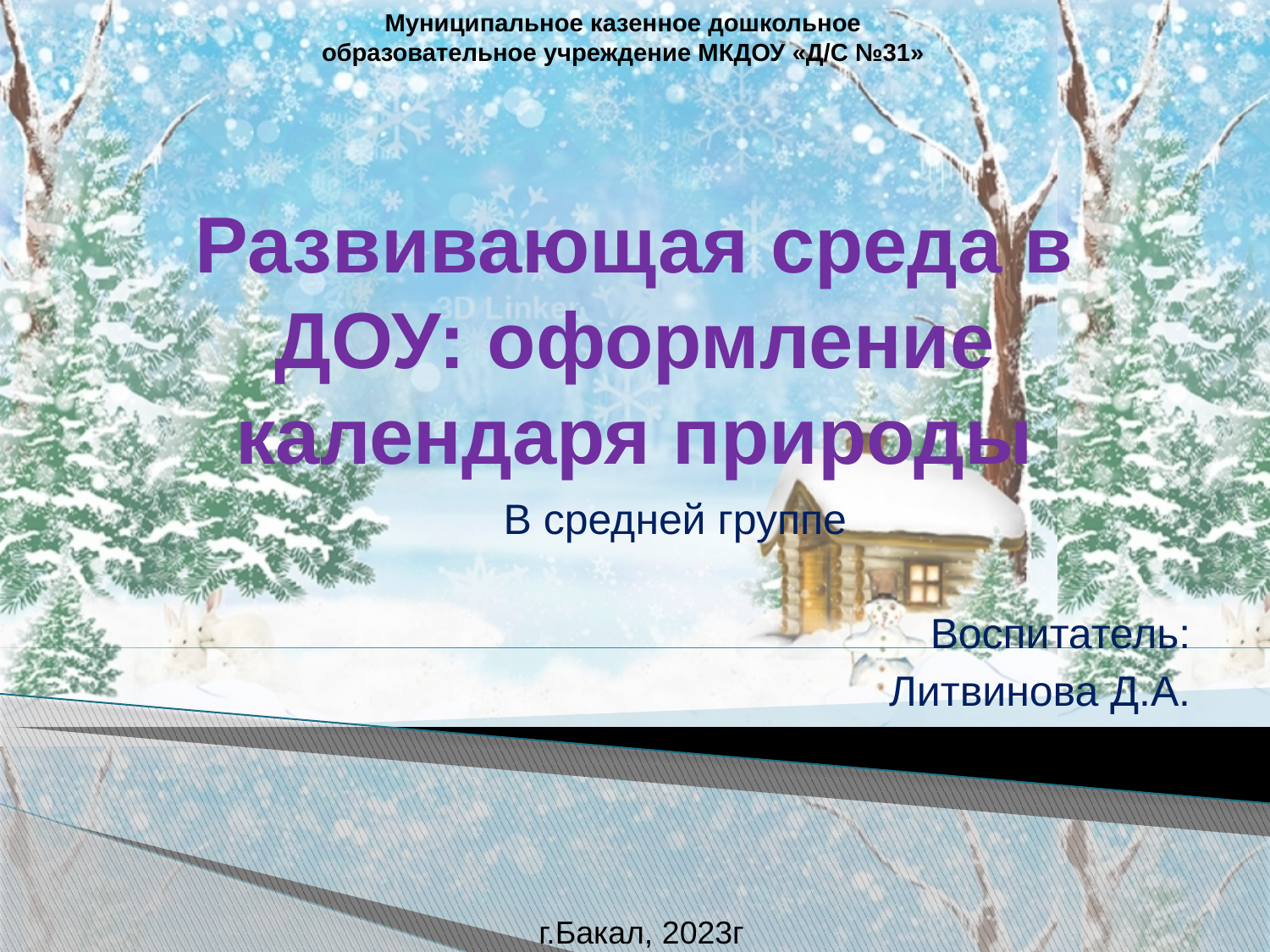

Муниципальное казенное дошкольное
 образовательное учреждение МКДОУ «Д/С №31»
# Развивающая среда в ДОУ: оформление календаря природы
В средней группе

Воспитатель:
Литвинова Д.А.
г.Бакал, 2023г